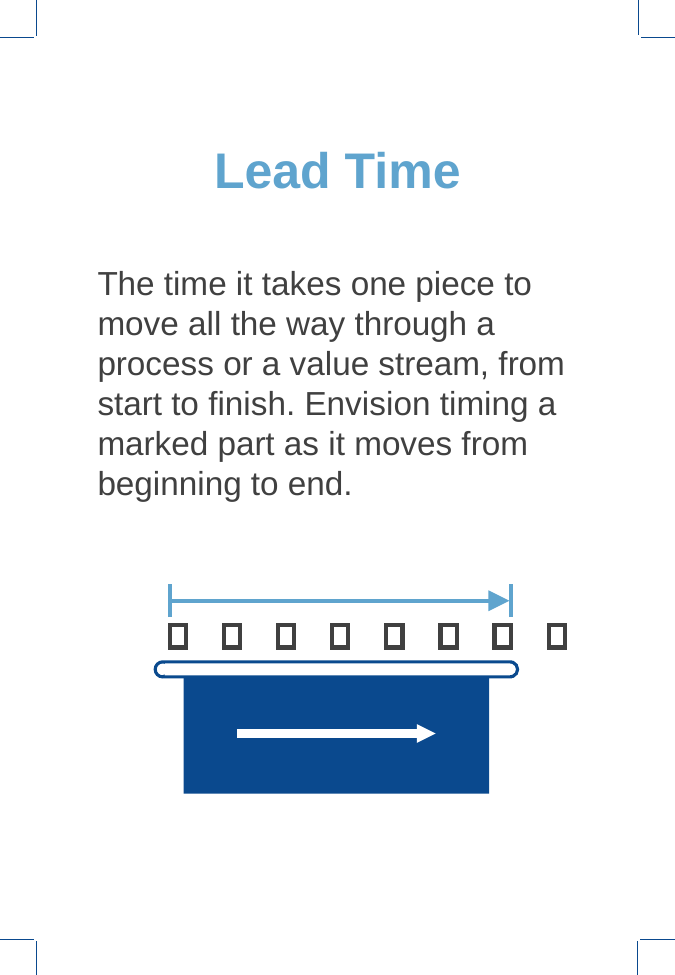

# Lead Time
The time it takes one piece to move all the way through a
process or a value stream, from start to finish. Envision timing a marked part as it moves from beginning to end.